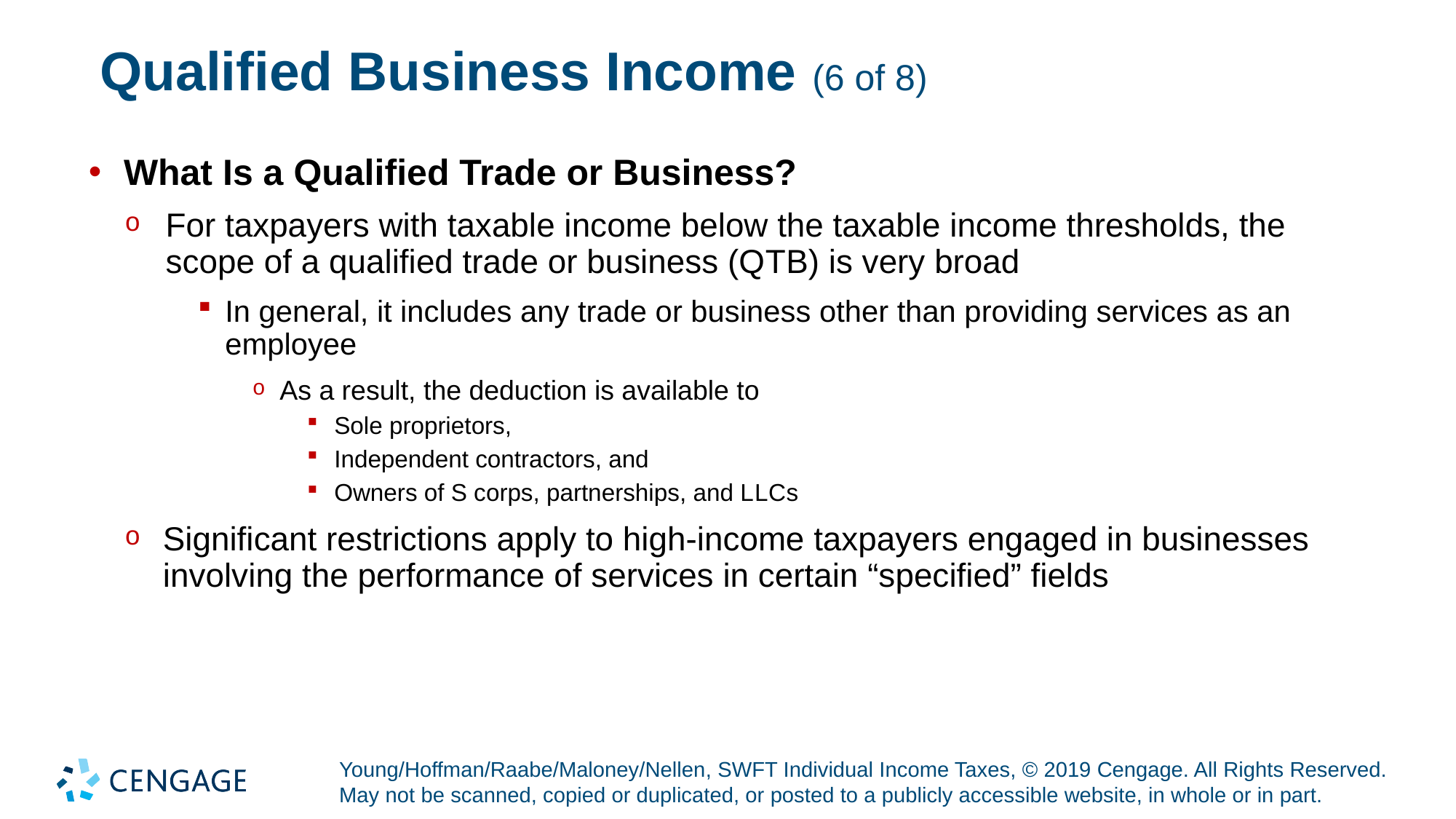

# Qualified Business Income (6 of 8)
What Is a Qualified Trade or Business?
For taxpayers with taxable income below the taxable income thresholds, the scope of a qualified trade or business (Q T B) is very broad
In general, it includes any trade or business other than providing services as an employee
As a result, the deduction is available to
Sole proprietors,
Independent contractors, and
Owners of S corps, partnerships, and L L C s
Significant restrictions apply to high-income taxpayers engaged in businesses involving the performance of services in certain “specified” fields